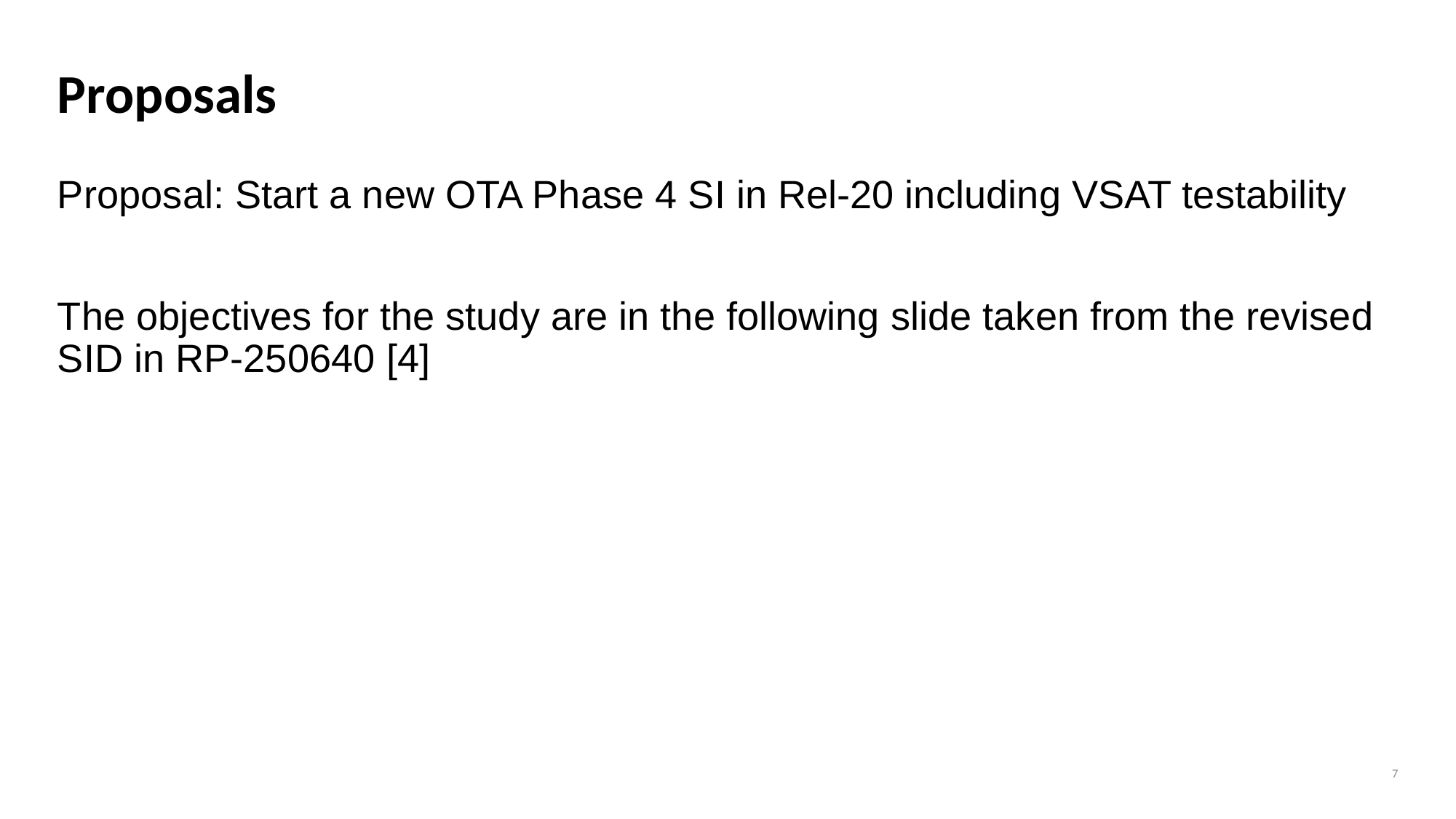

# Proposals
Proposal: Start a new OTA Phase 4 SI in Rel-20 including VSAT testability

The objectives for the study are in the following slide taken from the revised SID in RP-250640 [4]
7